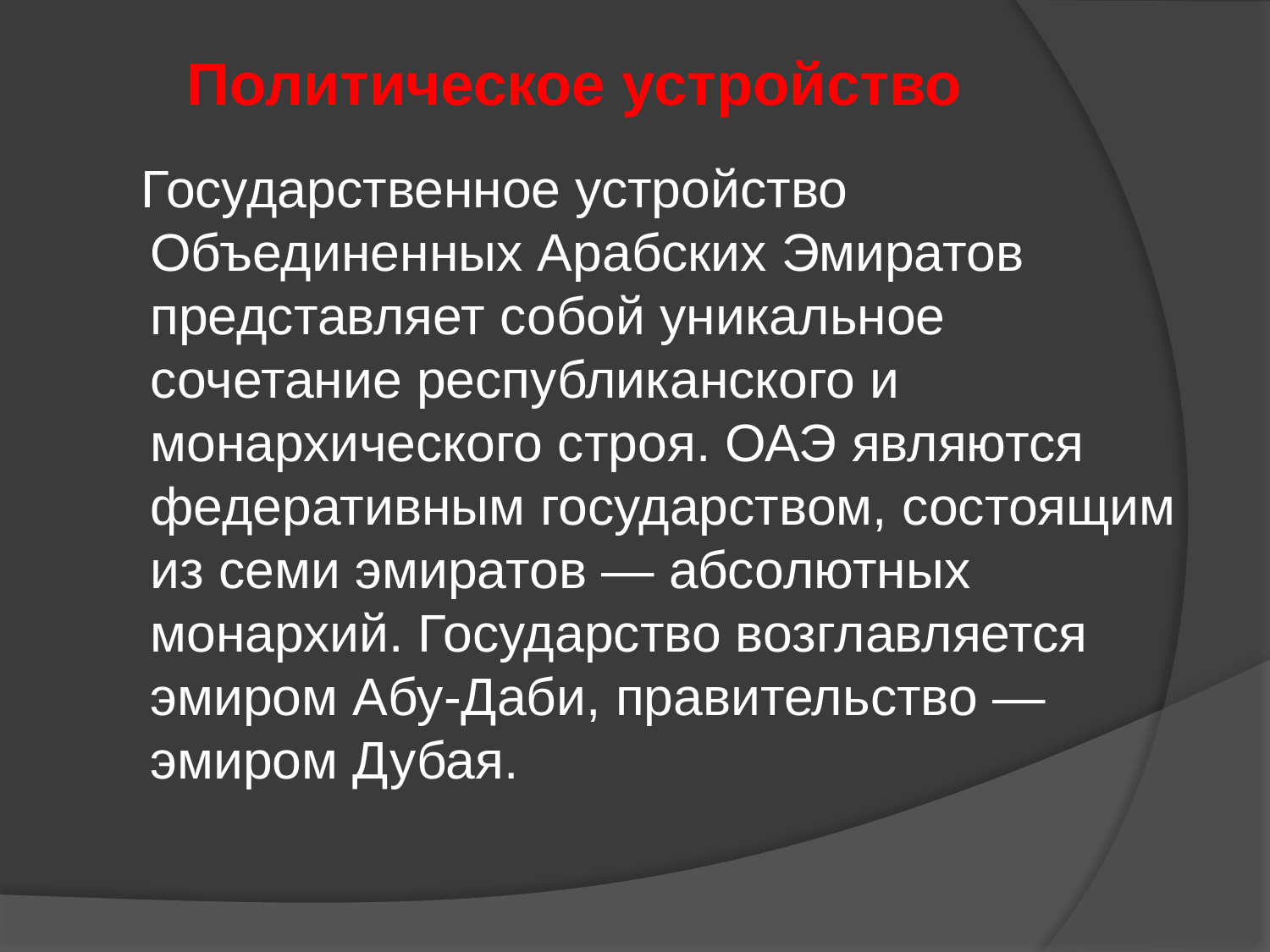

# Политическое устройство
   Государственное устройство Объединенных Арабских Эмиратов представляет собой уникальное сочетание республиканского и монархического строя. ОАЭ являются федеративным государством, состоящим из семи эмиратов — абсолютных монархий. Государство возглавляется эмиром Абу-Даби, правительство — эмиром Дубая.